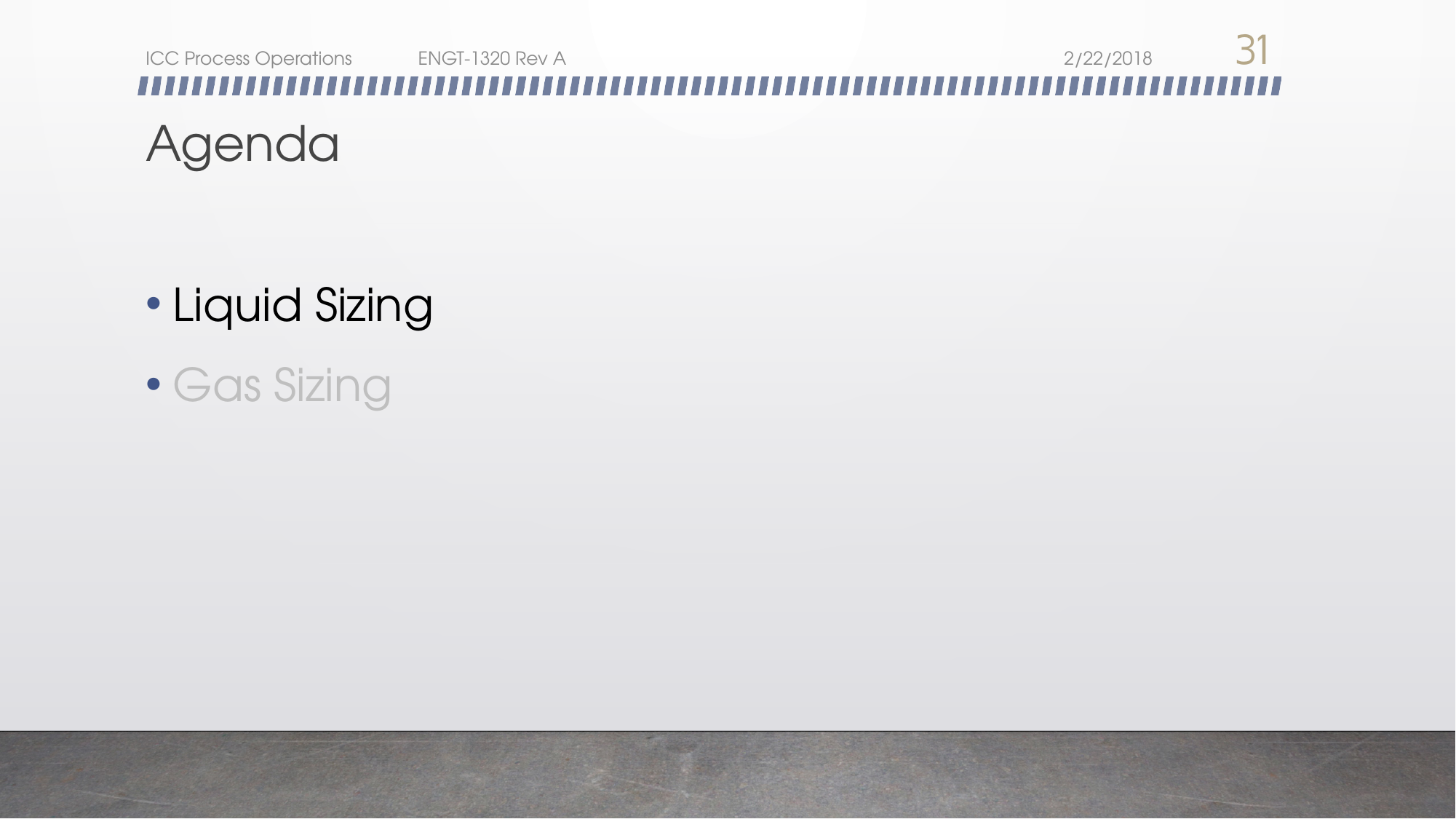

31
ICC Process Operations             ENGT-1320 Rev A
2/22/2018
# Agenda
Liquid Sizing
Gas Sizing